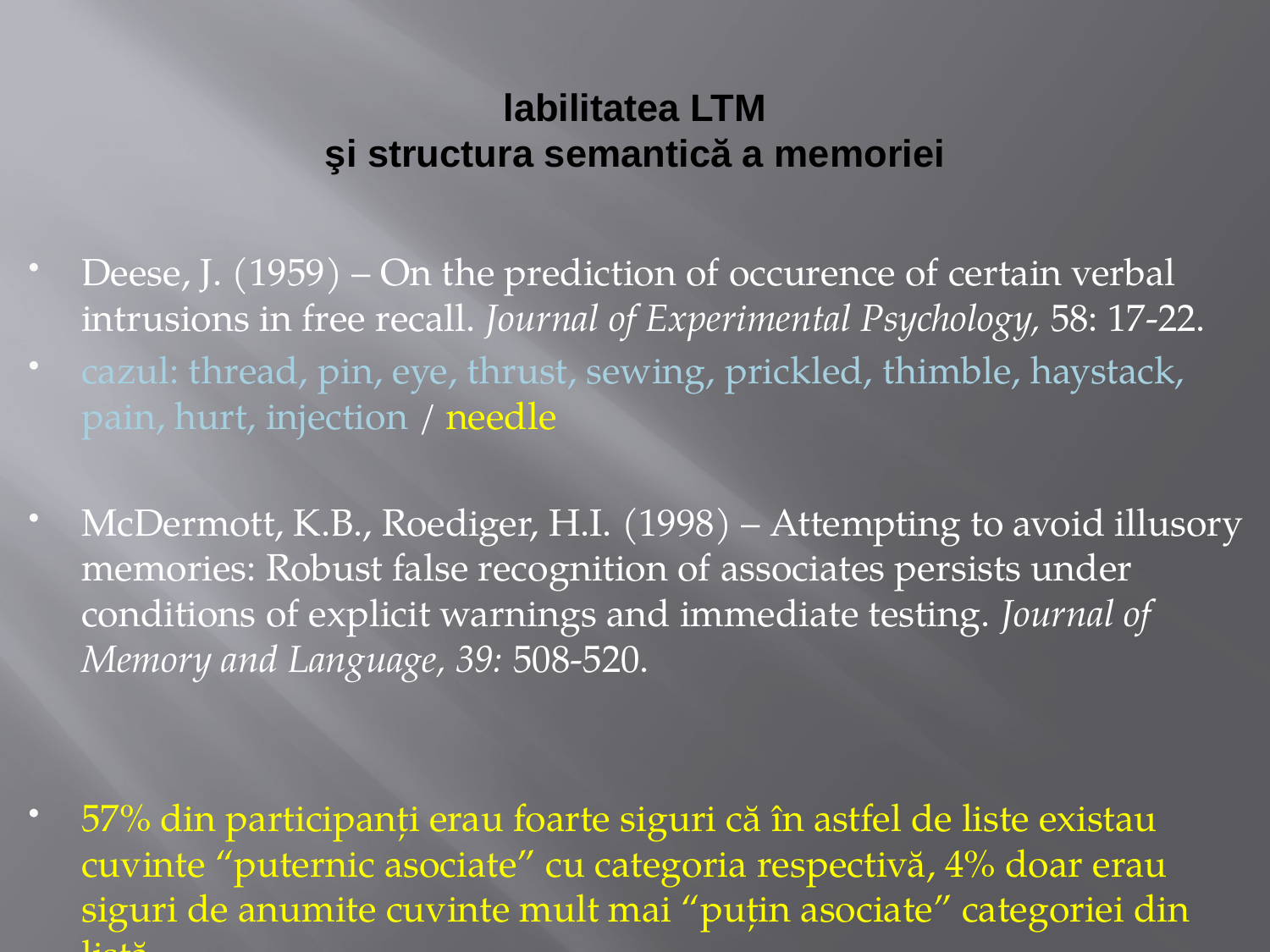

# labilitatea LTM şi structura semantică a memoriei

Deese, J. (1959) – On the prediction of occurence of certain verbal intrusions in free recall. Journal of Experimental Psychology, 58: 17-22.
cazul: thread, pin, eye, thrust, sewing, prickled, thimble, haystack, pain, hurt, injection / needle

McDermott, K.B., Roediger, H.I. (1998) – Attempting to avoid illusory memories: Robust false recognition of associates persists under conditions of explicit warnings and immediate testing. Journal of Memory and Language, 39: 508-520.

57% din participanţi erau foarte siguri că în astfel de liste existau cuvinte “puternic asociate” cu categoria respectivă, 4% doar erau siguri de anumite cuvinte mult mai “puţin asociate” categoriei din listă